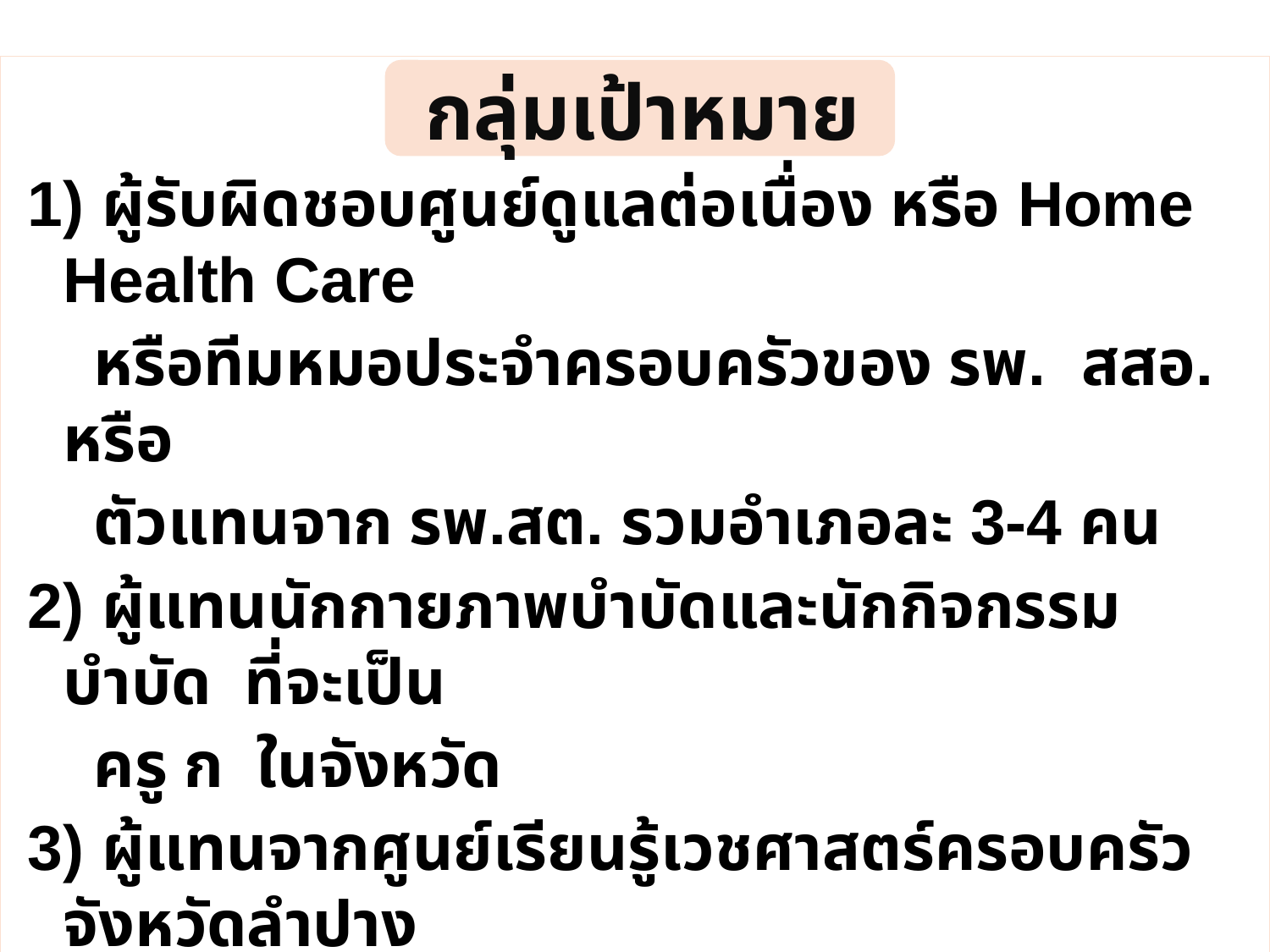

กลุ่มเป้าหมาย
1) ผู้รับผิดชอบศูนย์ดูแลต่อเนื่อง หรือ Home Health Care
    หรือทีมหมอประจำครอบครัวของ รพ.  สสอ. หรือ
    ตัวแทนจาก รพ.สต. รวมอำเภอละ 3-4 คน
2) ผู้แทนนักกายภาพบำบัดและนักกิจกรรมบำบัด  ที่จะเป็น
    ครู ก  ในจังหวัด
3) ผู้แทนจากศูนย์เรียนรู้เวชศาสตร์ครอบครัวจังหวัดลำปาง
    เชียงราย  แพร่  (อนาคตศูนย์เรียนรู้จัดอบรมเองได้)
4) ผู้ประสานงาน Home Health Care / ทีมหมอครอบครัว
    ระดับจังหวัด  จังหวัดละ 1  คน